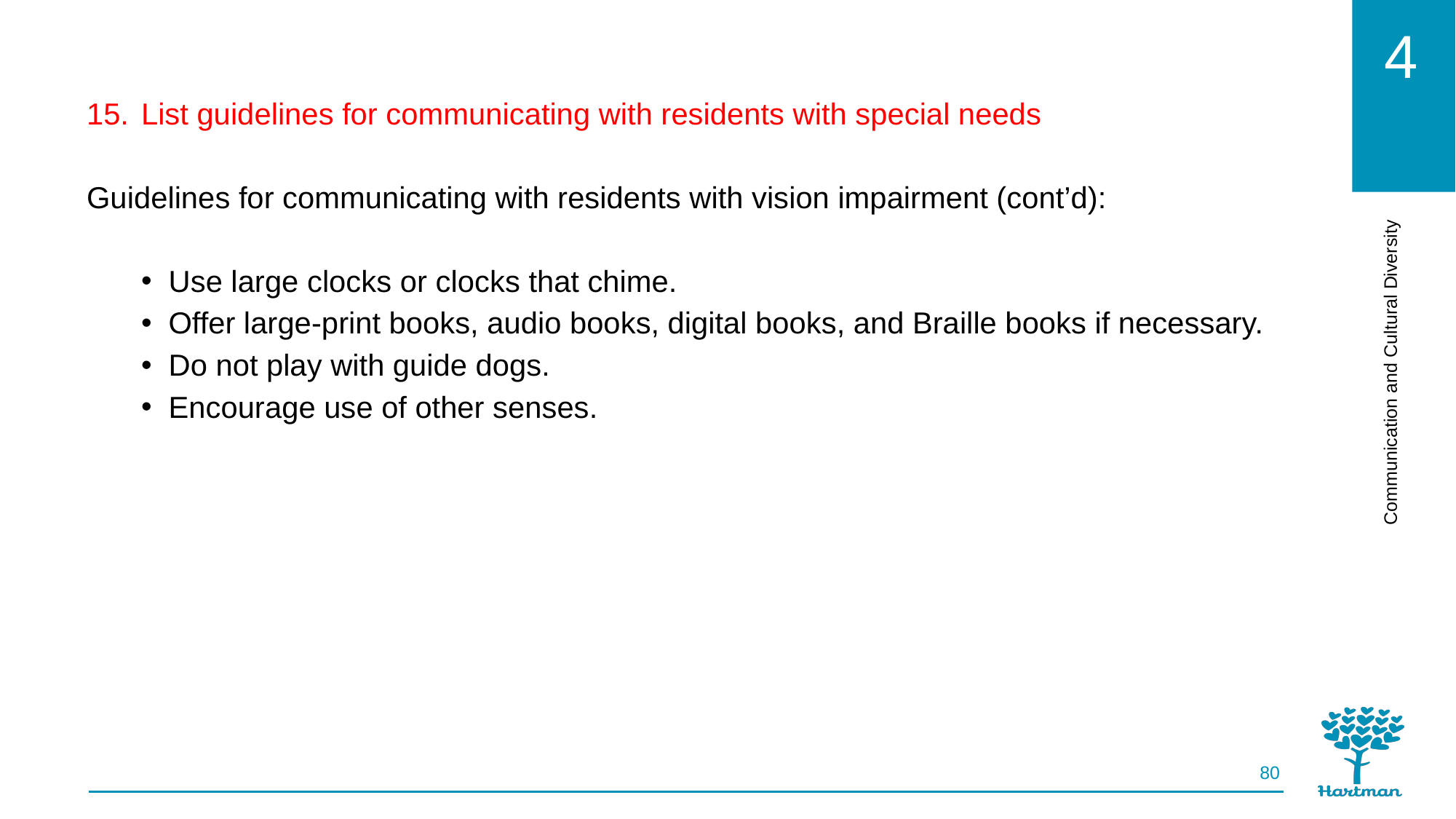

List guidelines for communicating with residents with special needs

Guidelines for communicating with residents with vision impairment (cont’d):

Use large clocks or clocks that chime.
Offer large-print books, audio books, digital books, and Braille books if necessary.
Do not play with guide dogs.
Encourage use of other senses.

80